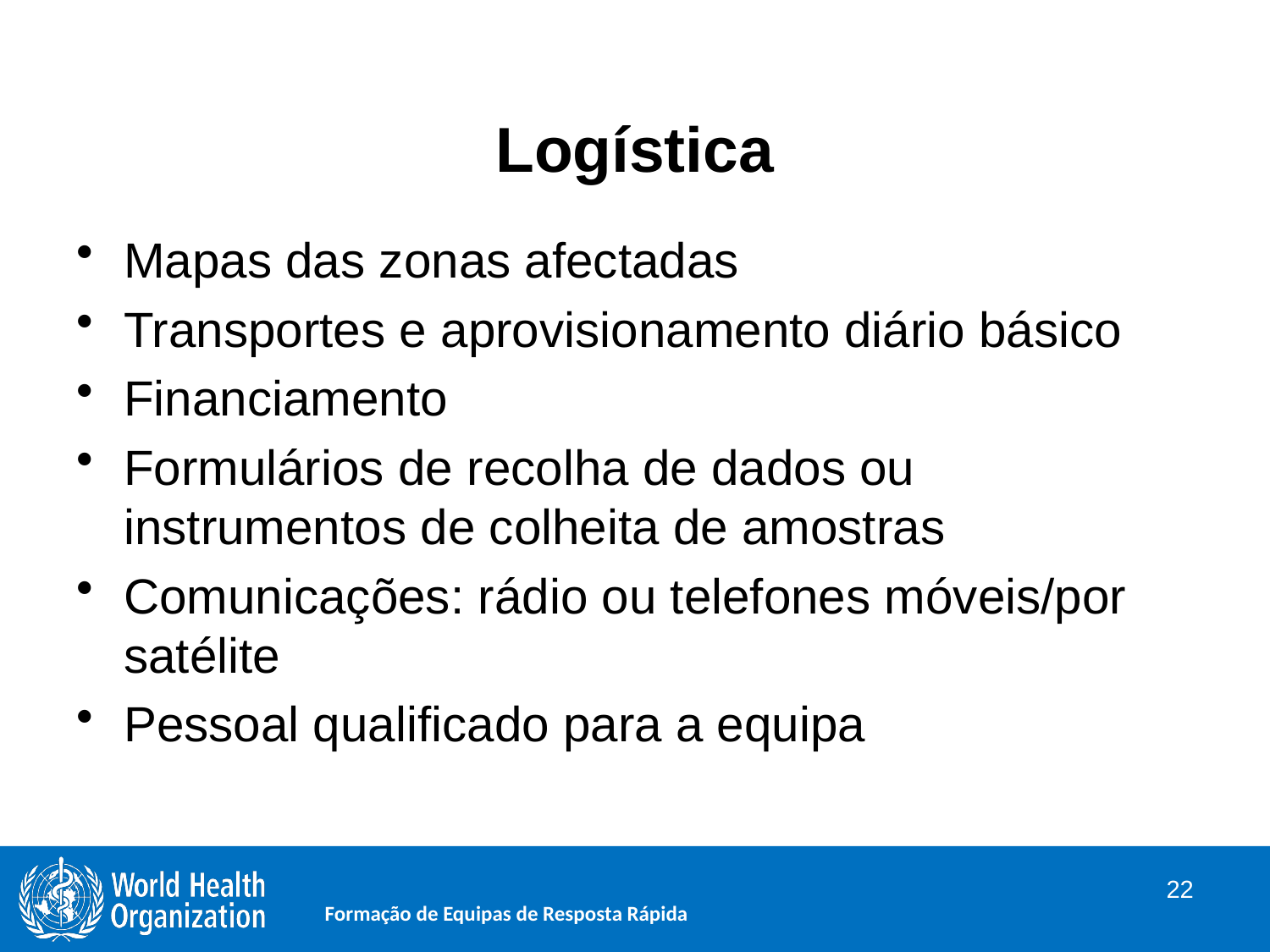

# Logística
Mapas das zonas afectadas
Transportes e aprovisionamento diário básico
Financiamento
Formulários de recolha de dados ou instrumentos de colheita de amostras
Comunicações: rádio ou telefones móveis/por satélite
Pessoal qualificado para a equipa
22